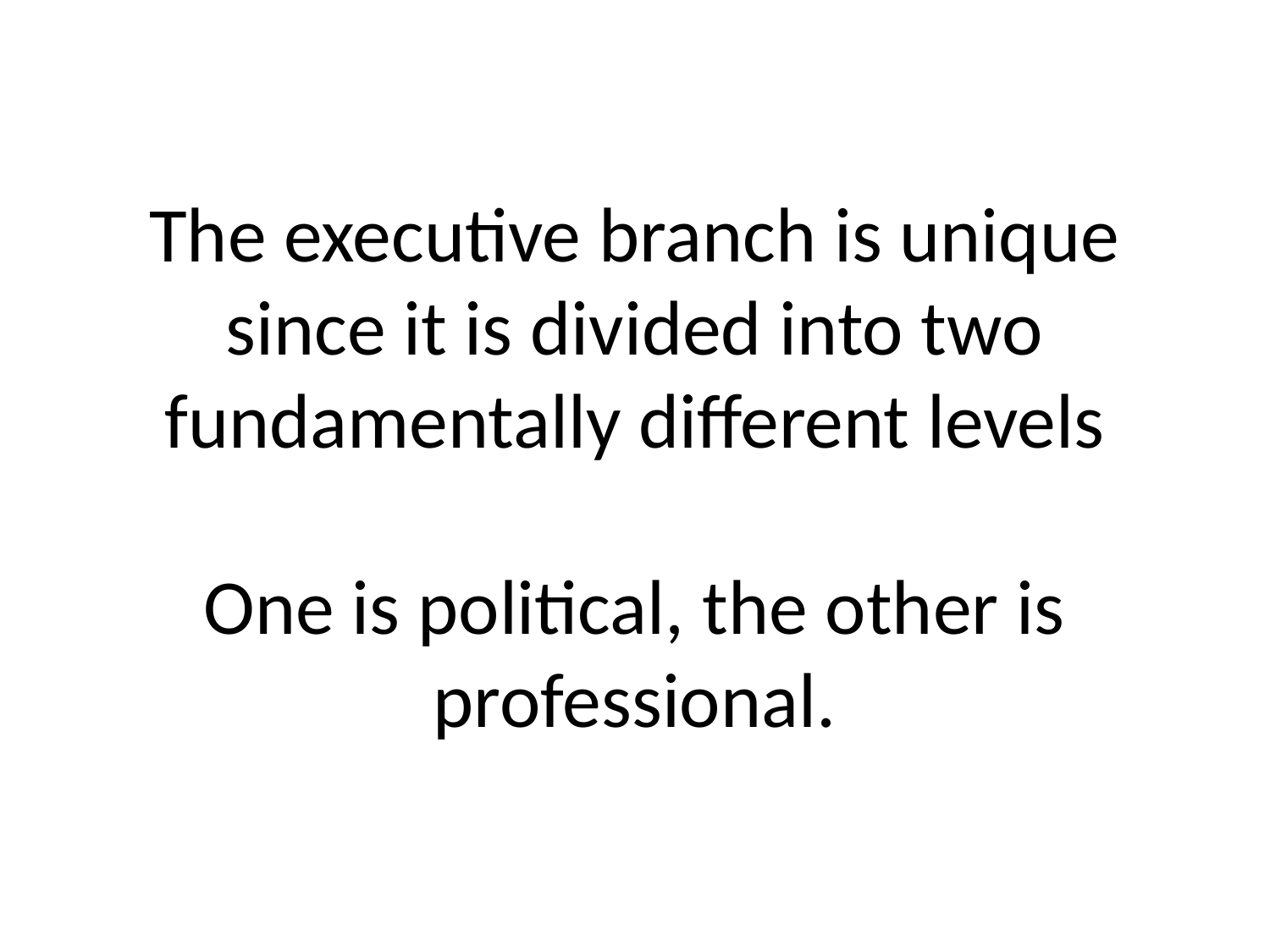

# The executive branch is unique since it is divided into two fundamentally different levels One is political, the other is professional.